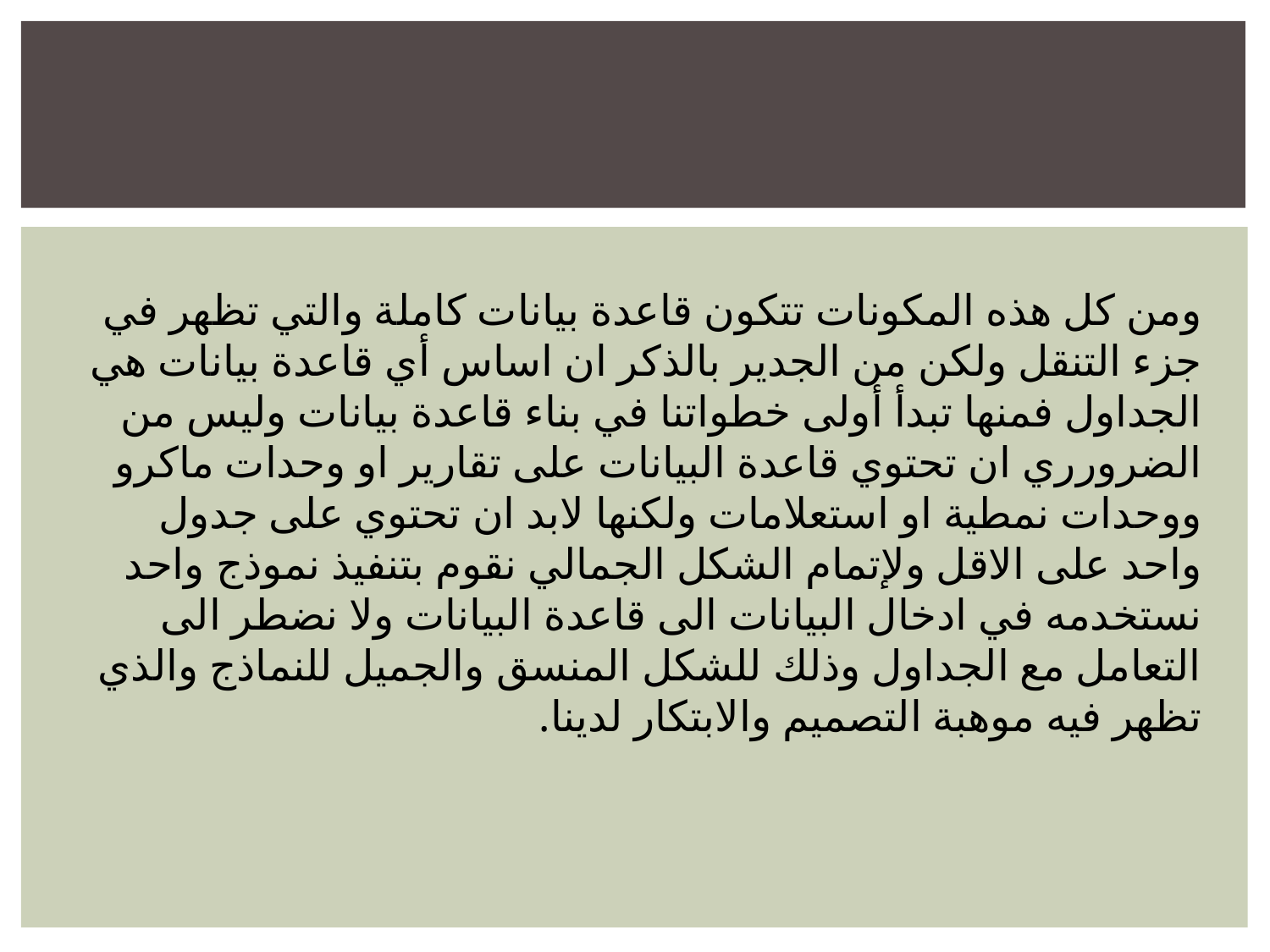

#

ومن كل هذه المكونات تتكون قاعدة بيانات كاملة والتي تظهر في جزء التنقل ولكن من الجدير بالذكر ان اساس أي قاعدة بيانات هي الجداول فمنها تبدأ أولى خطواتنا في بناء قاعدة بيانات وليس من الضرورري ان تحتوي قاعدة البيانات على تقارير او وحدات ماكرو ووحدات نمطية او استعلامات ولكنها لابد ان تحتوي على جدول واحد على الاقل ولإتمام الشكل الجمالي نقوم بتنفيذ نموذج واحد نستخدمه في ادخال البيانات الى قاعدة البيانات ولا نضطر الى التعامل مع الجداول وذلك للشكل المنسق والجميل للنماذج والذي تظهر فيه موهبة التصميم والابتكار لدينا.